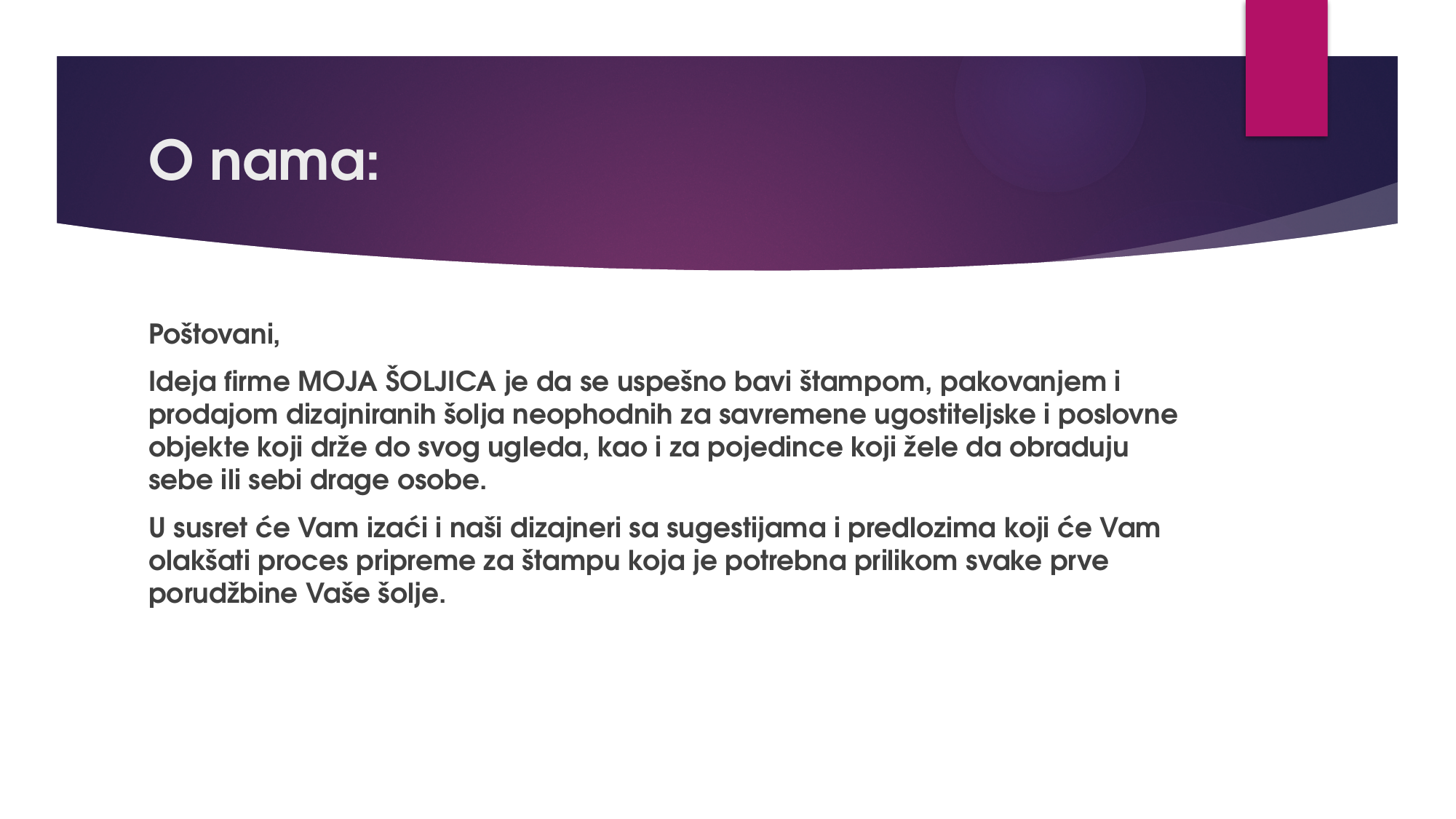

# O nama:
Poštovani,
Ideja firme MOJA ŠOLJICA je da se uspešno bavi štampom, pakovanjem i prodajom dizajniranih šolja neophodnih za savremene ugostiteljske i poslovne objekte koji drže do svog ugleda, kao i za pojedince koji žele da obraduju sebe ili sebi drage osobe.
U susret će Vam izaći i naši dizajneri sa sugestijama i predlozima koji će Vam olakšati proces pripreme za štampu koja je potrebna prilikom svake prve porudžbine Vaše šolje.